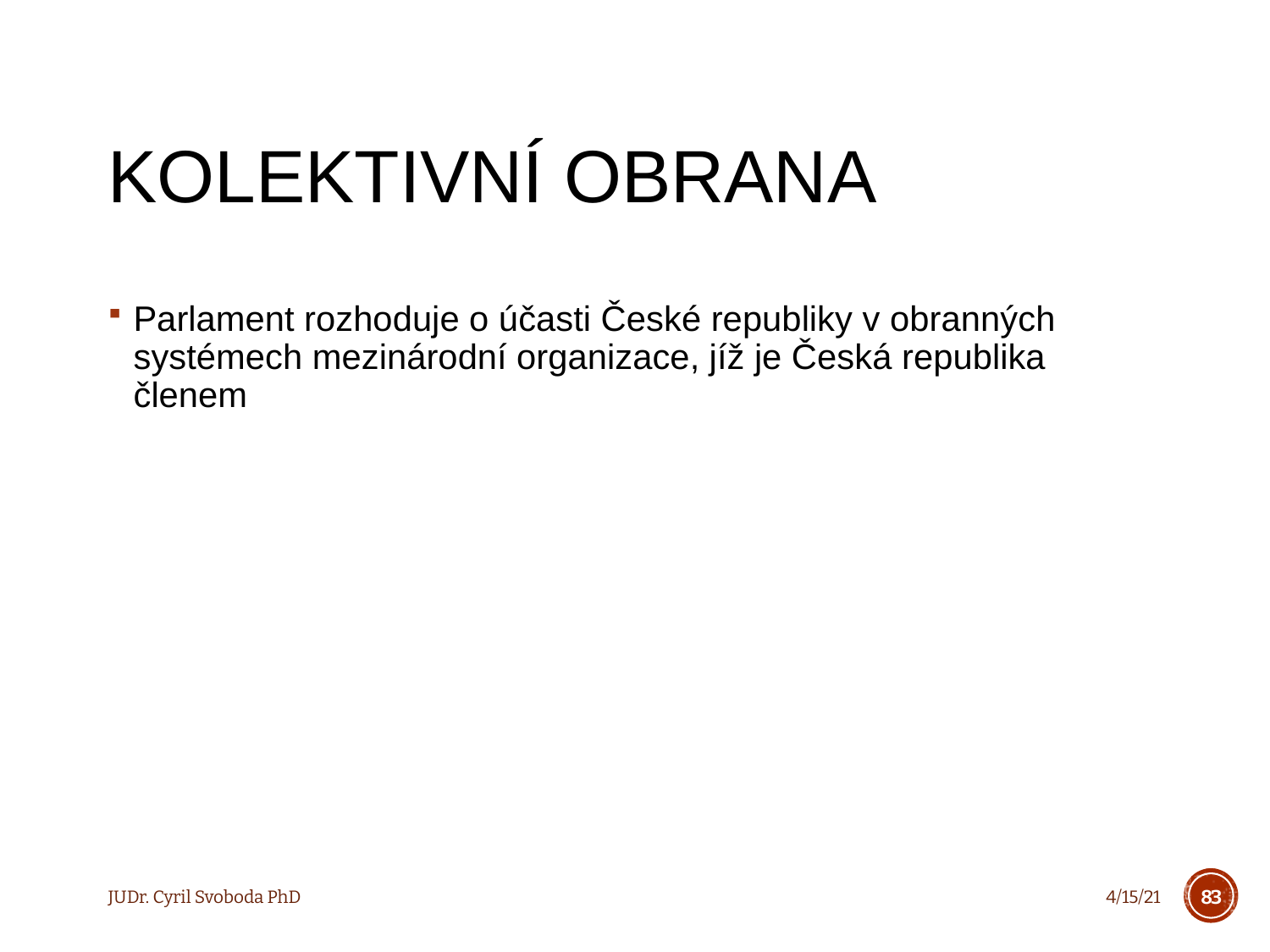

# Kolektivní obrana
Parlament rozhoduje o účasti České republiky v obranných systémech mezinárodní organizace, jíž je Česká republika členem
JUDr. Cyril Svoboda PhD
4/15/21
83